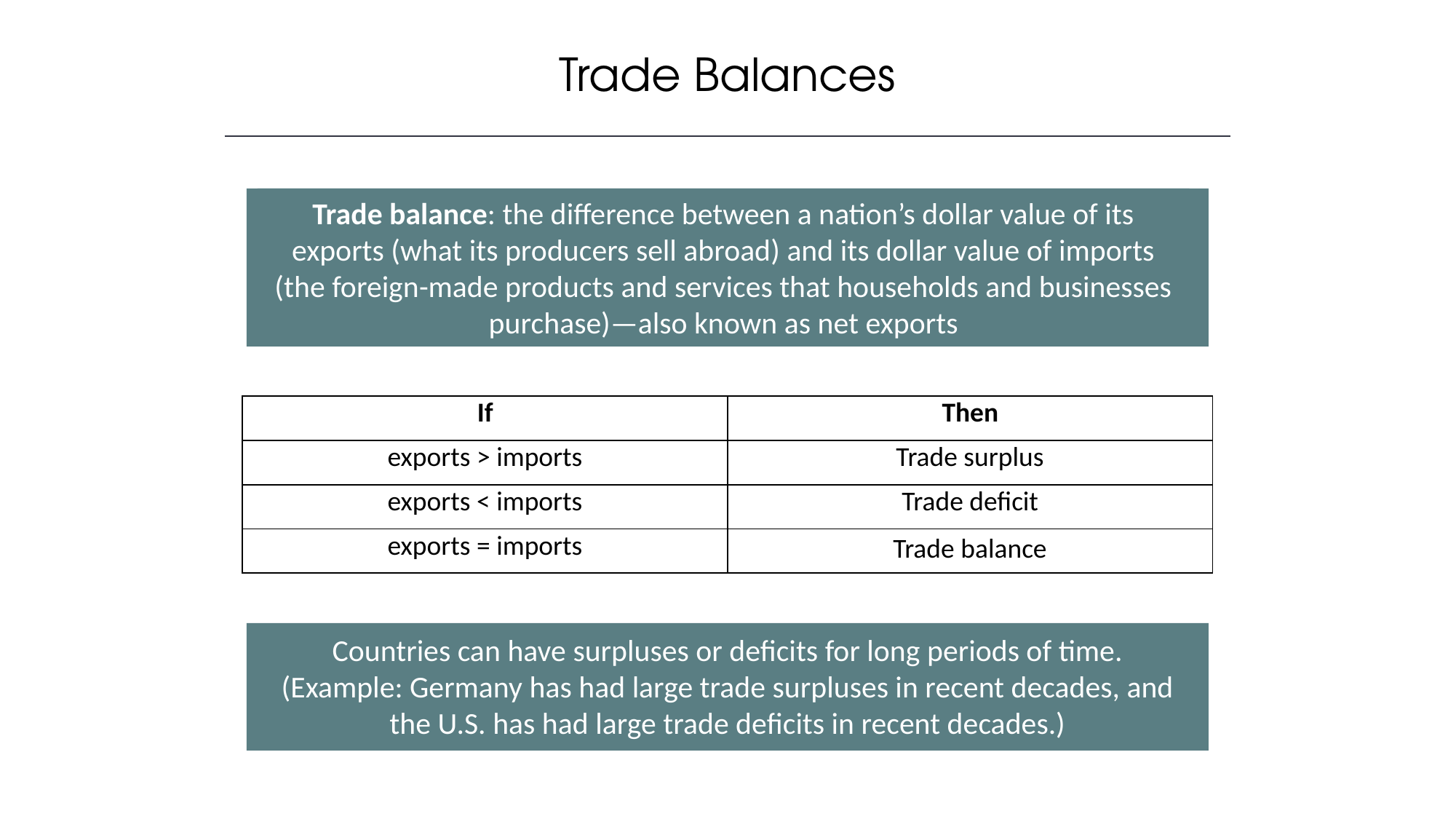

Trade Balances
HAWKES LEARNING

Trade balance: the difference between a nation’s dollar value of its exports (what its producers sell abroad) and its dollar value of imports (the foreign-made products and services that households and businesses purchase)—also known as net exports
| If | Then |
| --- | --- |
| exports > imports | Trade surplus |
| exports < imports | Trade deficit |
| exports = imports | Trade balance |

Countries can have surpluses or deficits for long periods of time. (Example: Germany has had large trade surpluses in recent decades, and the U.S. has had large trade deficits in recent decades.)